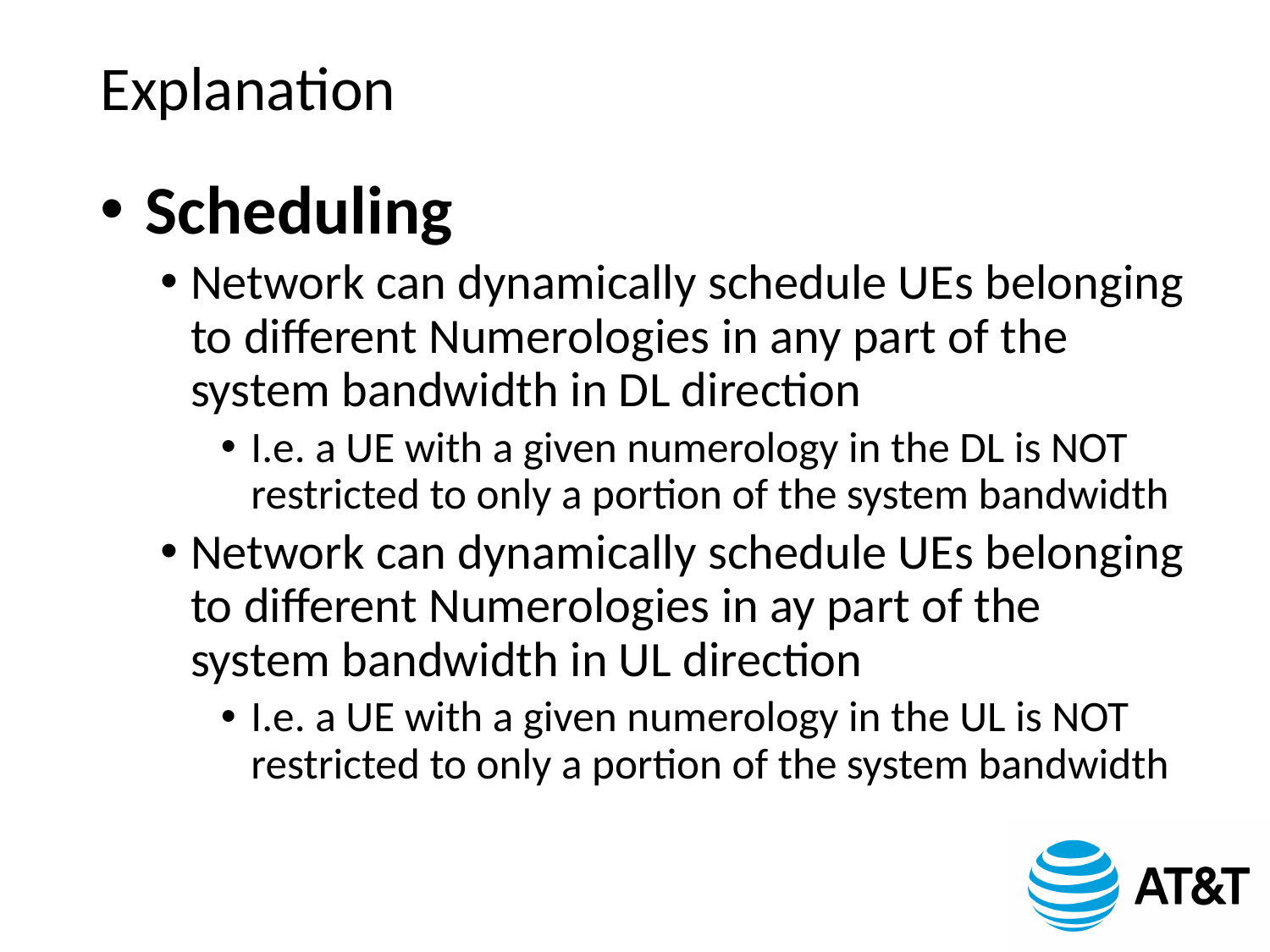

# Explanation
 Scheduling
Network can dynamically schedule UEs belonging to different Numerologies in any part of the system bandwidth in DL direction
I.e. a UE with a given numerology in the DL is NOT restricted to only a portion of the system bandwidth
Network can dynamically schedule UEs belonging to different Numerologies in ay part of the system bandwidth in UL direction
I.e. a UE with a given numerology in the UL is NOT restricted to only a portion of the system bandwidth